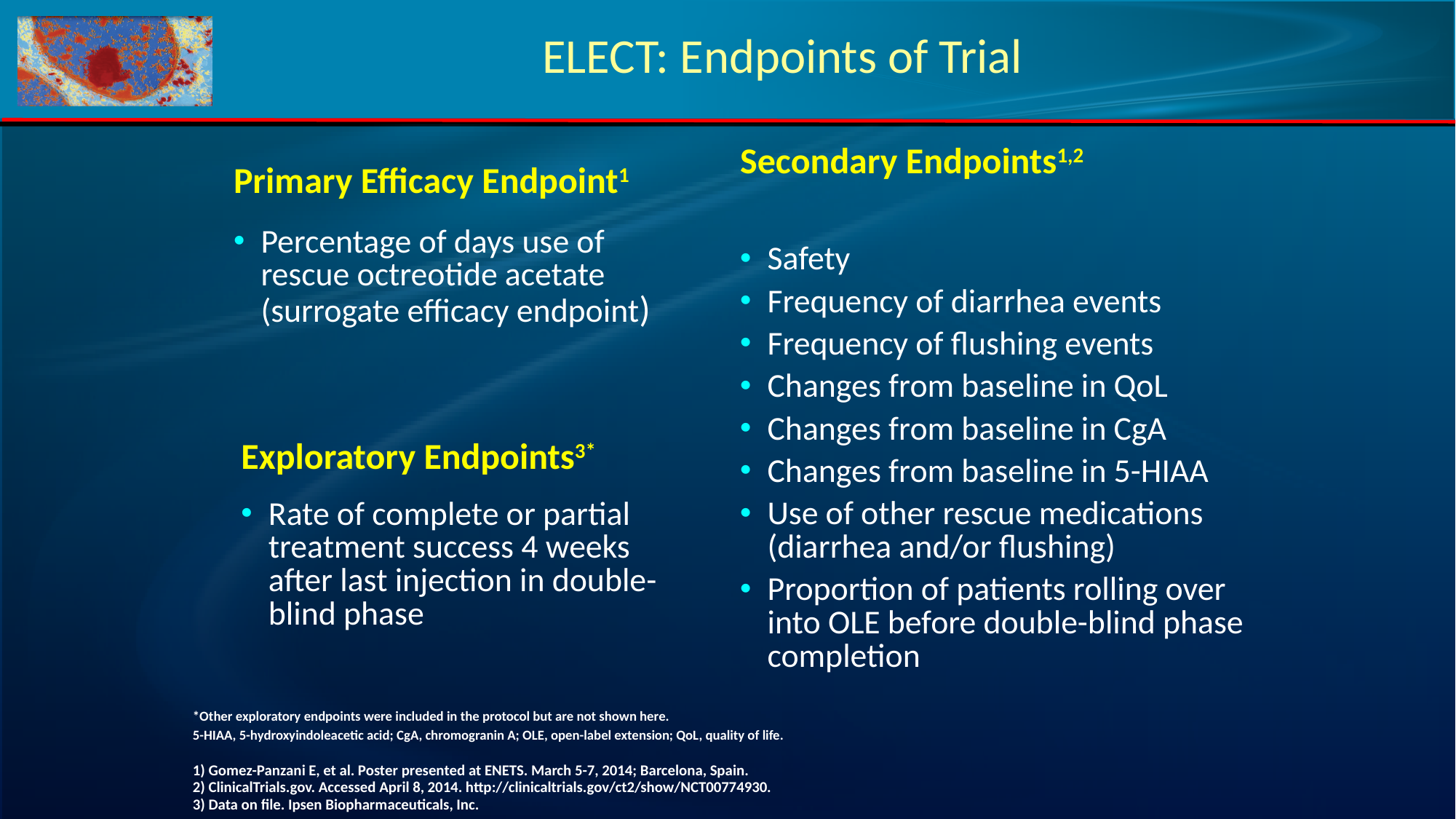

# ELECT: Endpoints of Trial
| Secondary Endpoints1,2 |
| --- |
| Safety Frequency of diarrhea events Frequency of flushing events Changes from baseline in QoL Changes from baseline in CgA Changes from baseline in 5-HIAA Use of other rescue medications (diarrhea and/or flushing) Proportion of patients rolling over into OLE before double-blind phase completion |
| Primary Efficacy Endpoint1 |
| --- |
| Percentage of days use of rescue octreotide acetate (surrogate efficacy endpoint) |
| Exploratory Endpoints3\* |
| --- |
| Rate of complete or partial treatment success 4 weeks after last injection in double-blind phase |
*Other exploratory endpoints were included in the protocol but are not shown here.
5-HIAA, 5-hydroxyindoleacetic acid; CgA, chromogranin A; OLE, open-label extension; QoL, quality of life.

1) Gomez-Panzani E, et al. Poster presented at ENETS. March 5-7, 2014; Barcelona, Spain.
2) ClinicalTrials.gov. Accessed April 8, 2014. http://clinicaltrials.gov/ct2/show/NCT00774930.
3) Data on file. Ipsen Biopharmaceuticals, Inc.